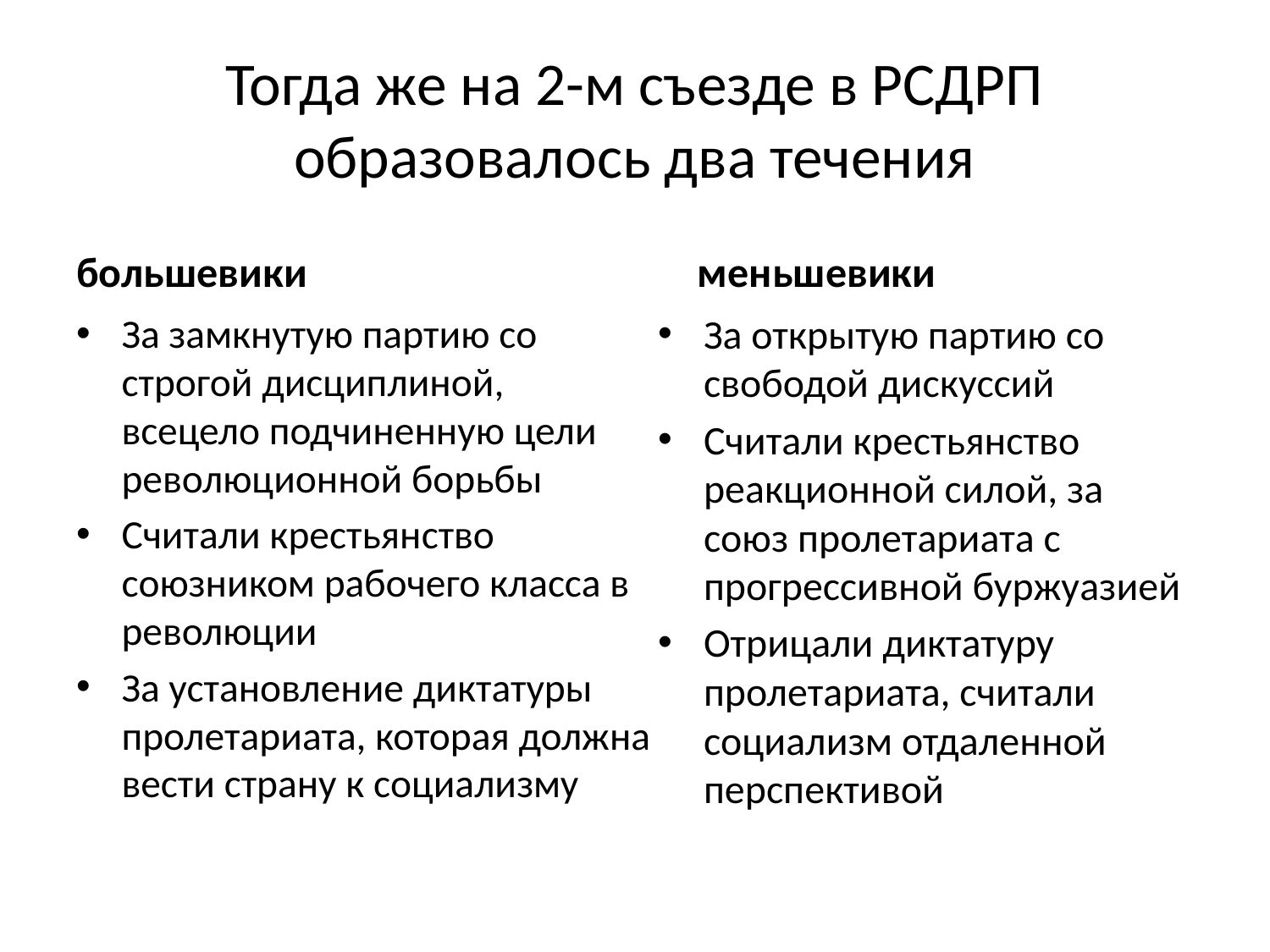

# Тогда же на 2-м съезде в РСДРП образовалось два течения
большевики
меньшевики
За замкнутую партию со строгой дисциплиной, всецело подчиненную цели революционной борьбы
Считали крестьянство союзником рабочего класса в революции
За установление диктатуры пролетариата, которая должна вести страну к социализму
За открытую партию со свободой дискуссий
Считали крестьянство реакционной силой, за союз пролетариата с прогрессивной буржуазией
Отрицали диктатуру пролетариата, считали социализм отдаленной перспективой